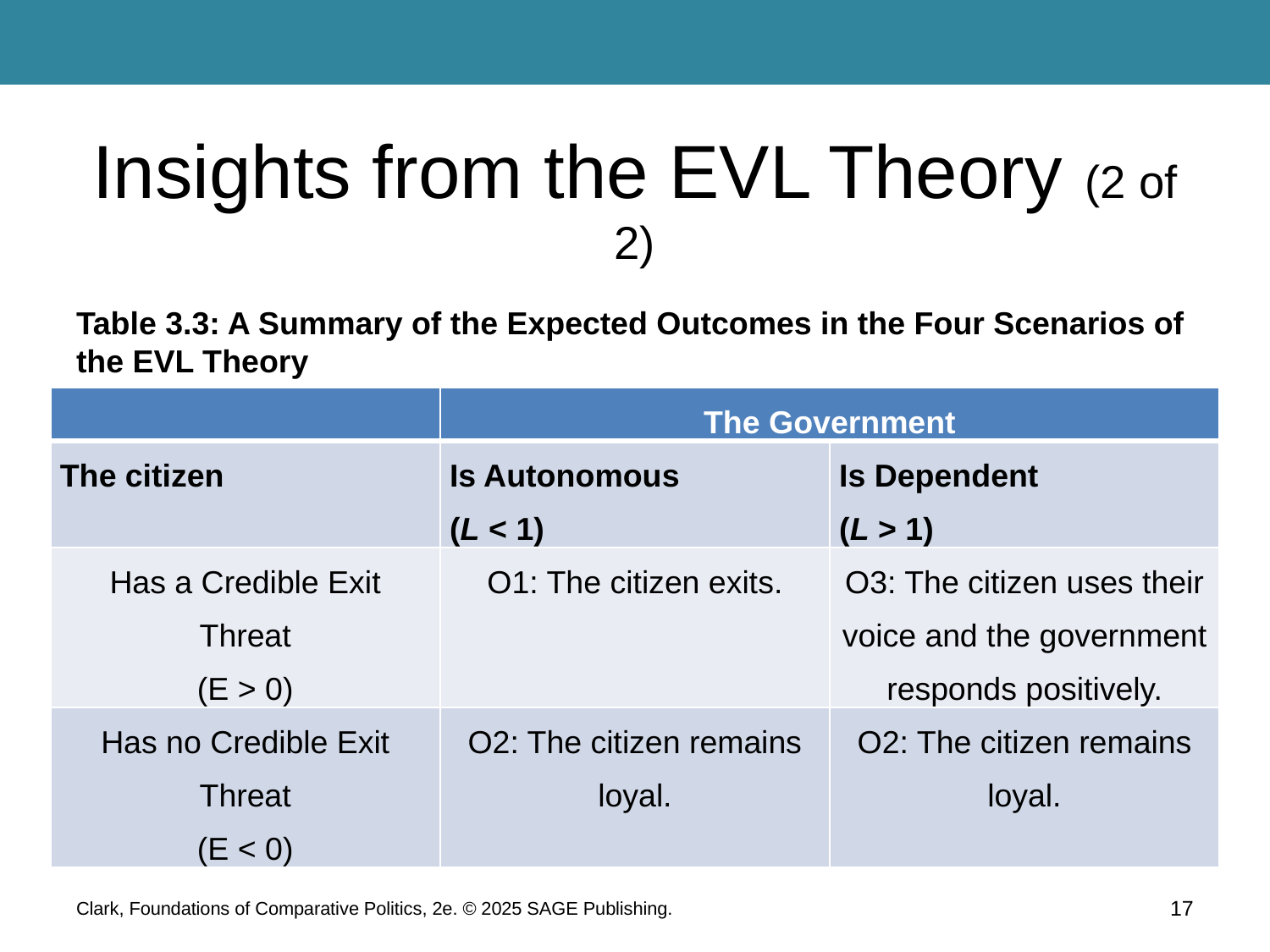

# Insights from the EVL Theory (2 of 2)
Table 3.3: A Summary of the Expected Outcomes in the Four Scenarios of the EVL Theory

|  | The Government |  |
| --- | --- | --- |
| The citizen | Is Autonomous (L < 1) | Is Dependent (L > 1) |
| Has a Credible Exit Threat (E > 0) | O1: The citizen exits. | O3: The citizen uses their voice and the government responds positively. |
| Has no Credible Exit Threat (E < 0) | O2: The citizen remains loyal. | O2: The citizen remains loyal. |
Clark, Foundations of Comparative Politics, 2e. © 2025 SAGE Publishing.
17